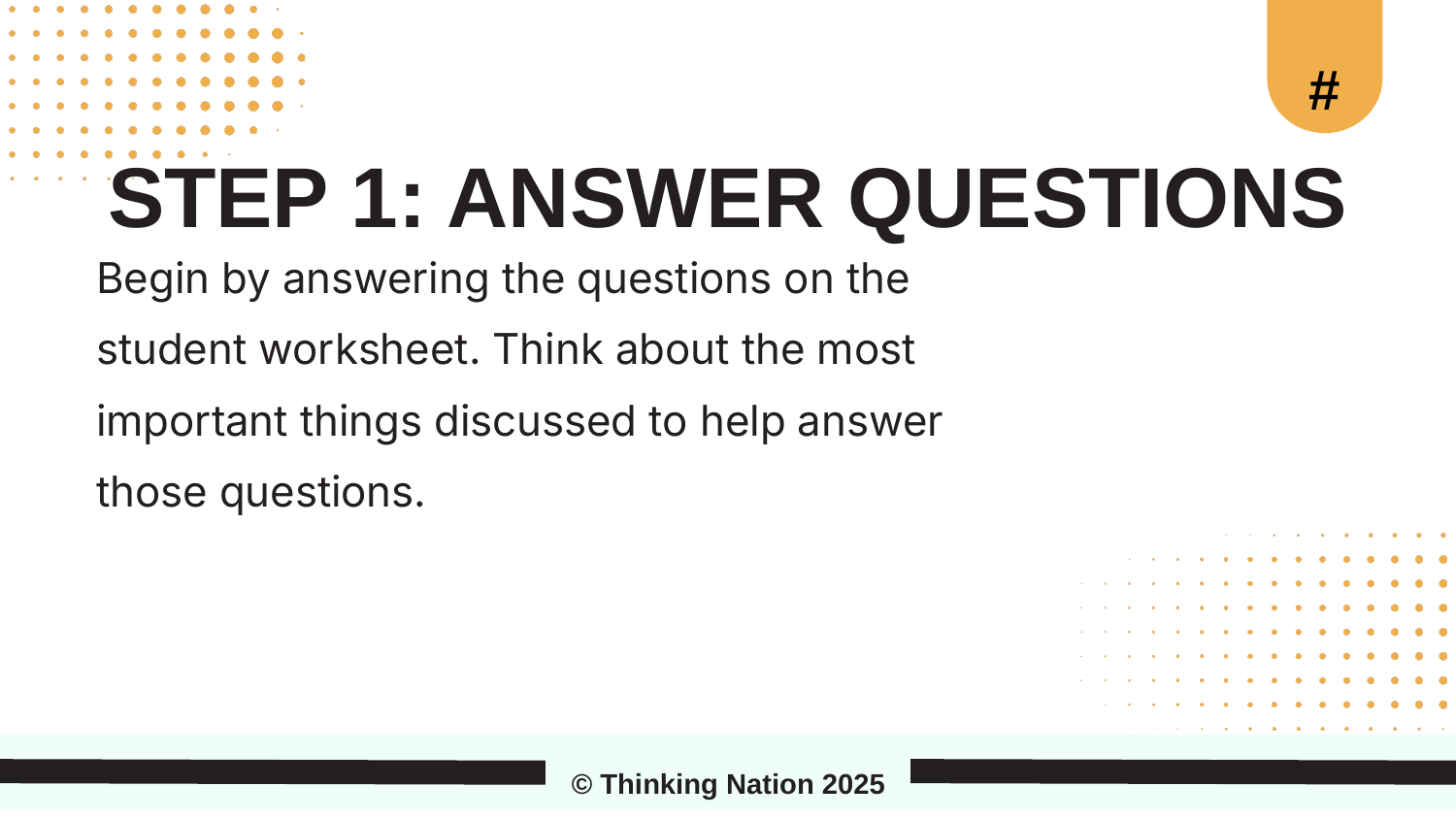

#
STEP 1: ANSWER QUESTIONS
Begin by answering the questions on the student worksheet. Think about the most important things discussed to help answer those questions.

© Thinking Nation 2025